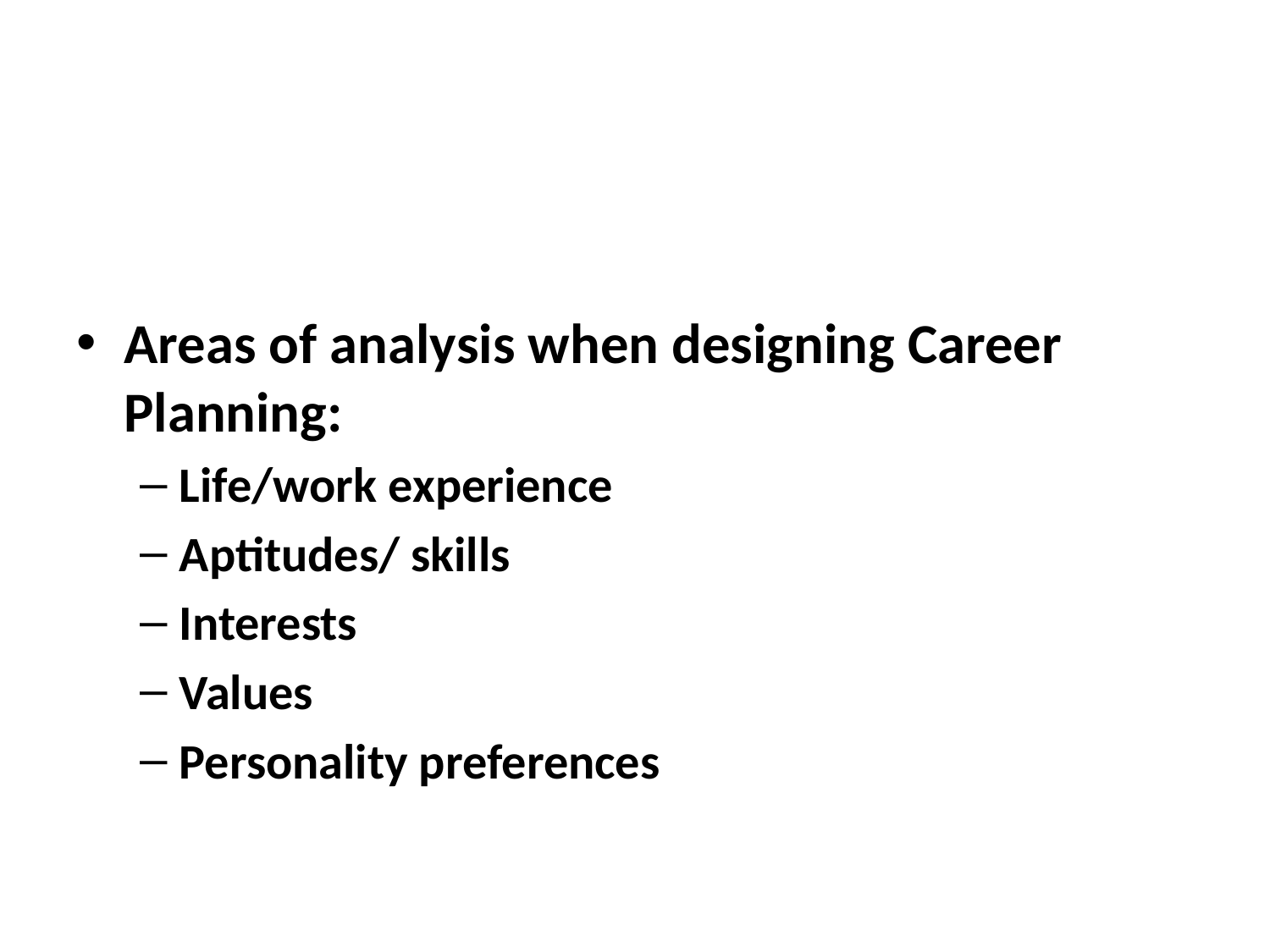

#

Areas of analysis when designing Career Planning:
Life/work experience
Aptitudes/ skills
Interests
Values
Personality preferences